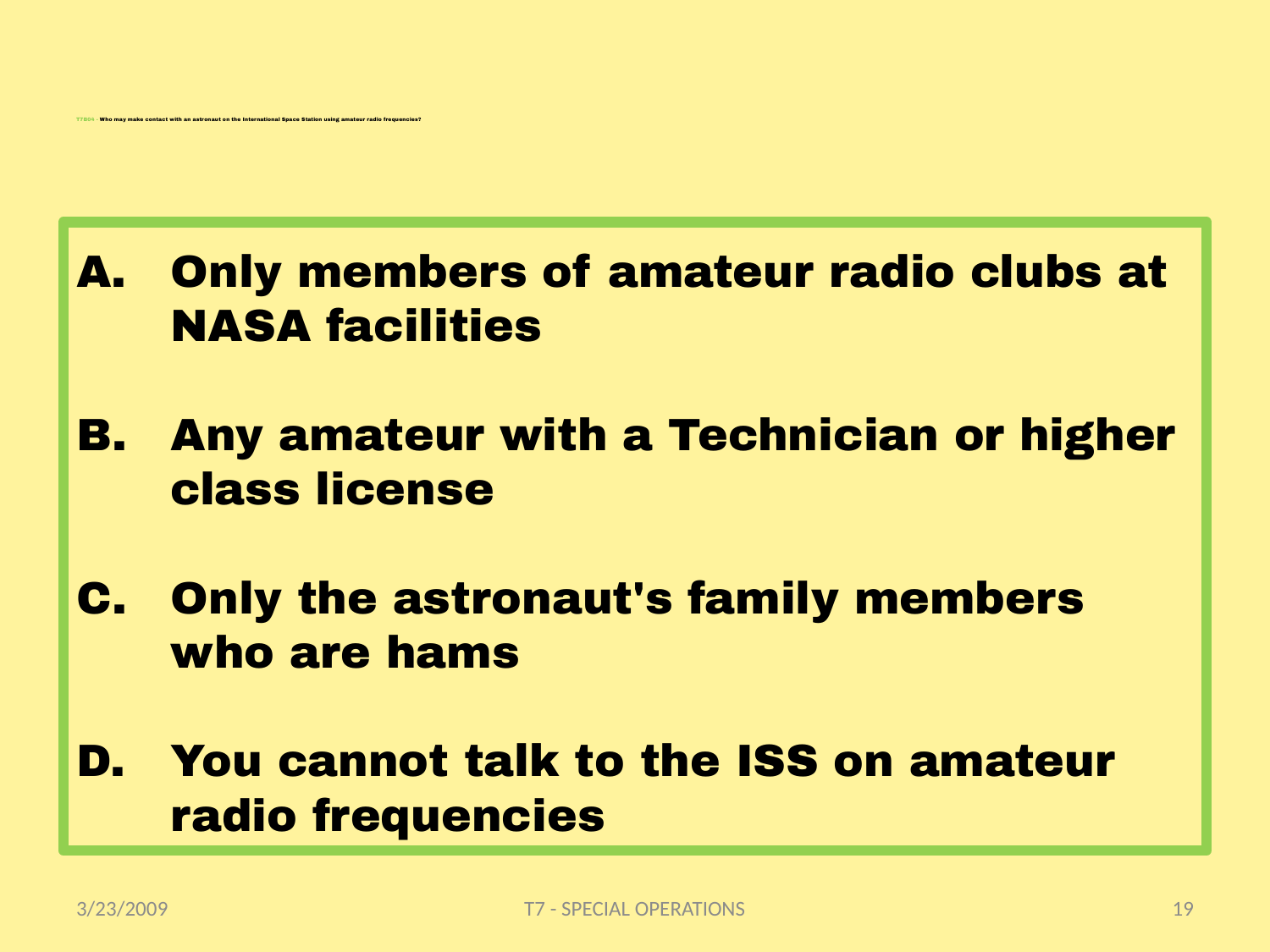

# T7B04 - Who may make contact with an astronaut on the International Space Station using amateur radio frequencies?

Only members of amateur radio clubs at NASA facilities

Any amateur with a Technician or higher class license

Only the astronaut's family members who are hams

You cannot talk to the ISS on amateur radio frequencies
3/23/2009
T7 - SPECIAL OPERATIONS
19